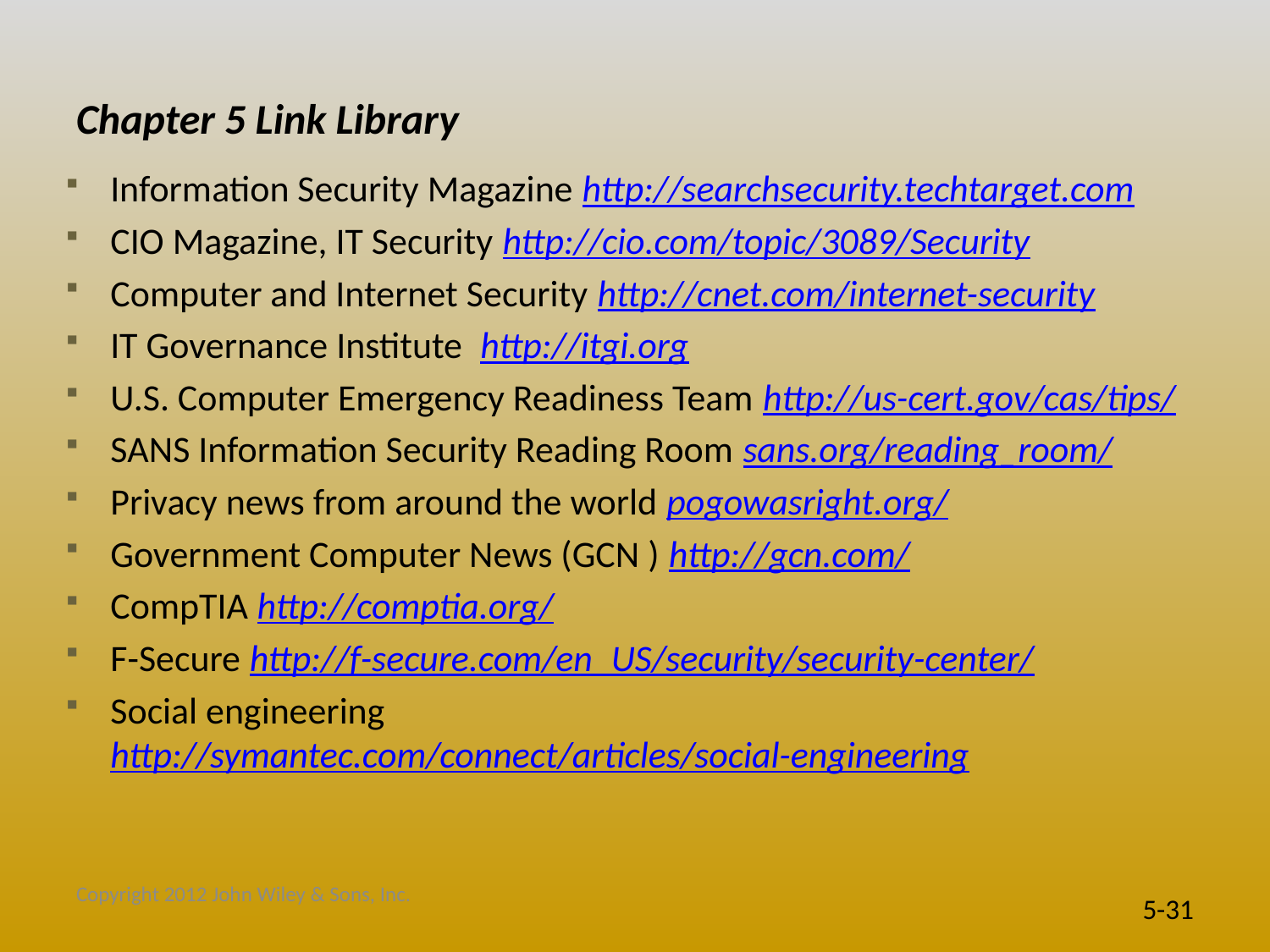

# Chapter 5 Link Library
Information Security Magazine http://searchsecurity.techtarget.com
CIO Magazine, IT Security http://cio.com/topic/3089/Security
Computer and Internet Security http://cnet.com/internet-security
IT Governance Institute  http://itgi.org
U.S. Computer Emergency Readiness Team http://us-cert.gov/cas/tips/
SANS Information Security Reading Room sans.org/reading_room/
Privacy news from around the world pogowasright.org/
Government Computer News (GCN ) http://gcn.com/
CompTIA http://comptia.org/
F-Secure http://f-secure.com/en_US/security/security-center/
Social engineering  http://symantec.com/connect/articles/social-engineering
Copyright 2012 John Wiley & Sons, Inc.
5-31